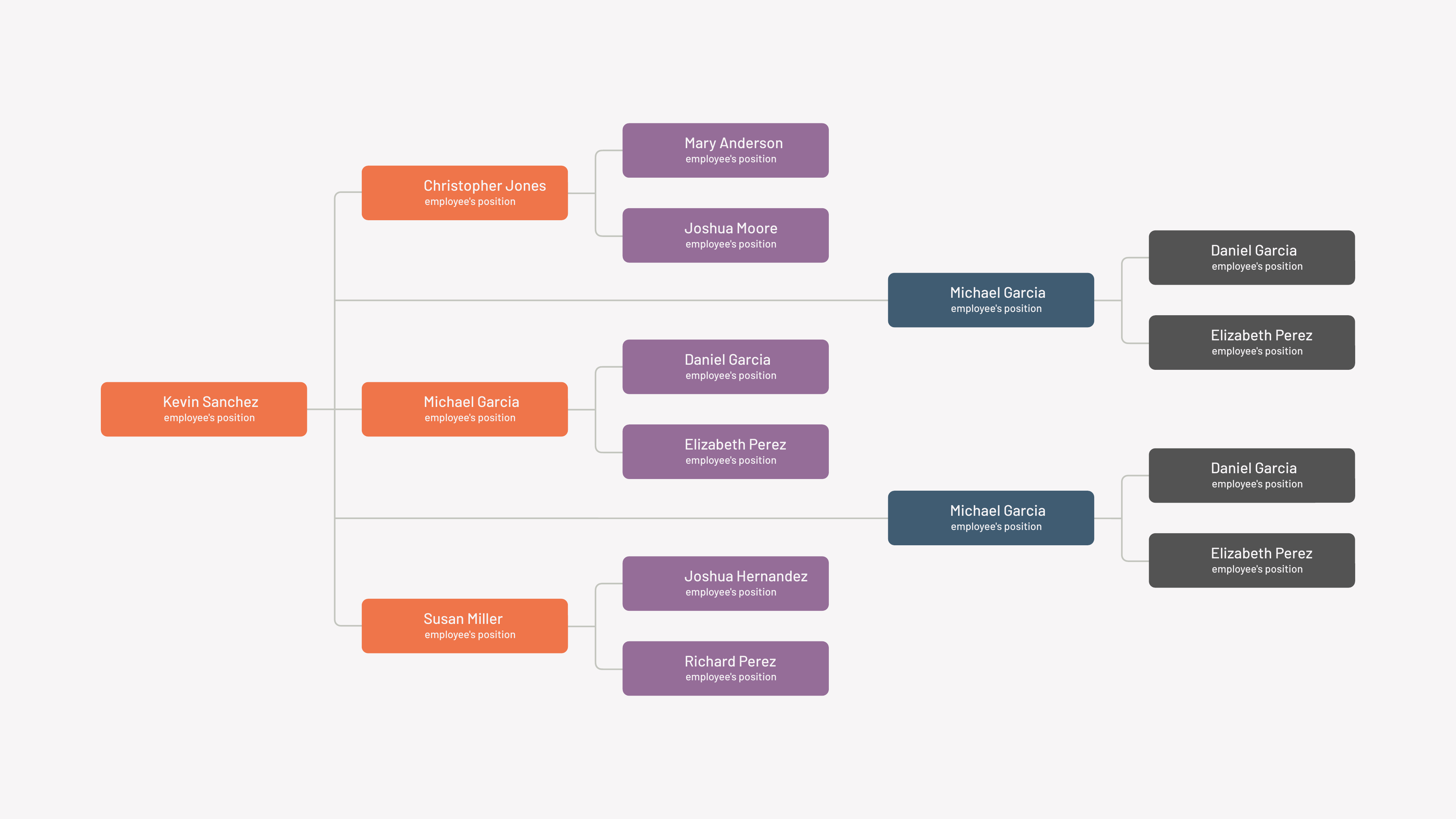

Mary Anderson
employee's position

Christopher Jones
employee's position

Joshua Moore
employee's position

Daniel Garcia
employee's position

Michael Garcia
employee's position

Elizabeth Perez
employee's position

Daniel Garcia
employee's position

Kevin Sanchez
Michael Garcia
employee's position
employee's position

Elizabeth Perez
employee's position

Daniel Garcia
employee's position

Michael Garcia
employee's position

Elizabeth Perez
employee's position

Joshua Hernandez
employee's position

Susan Miller
employee's position

Richard Perez
employee's position